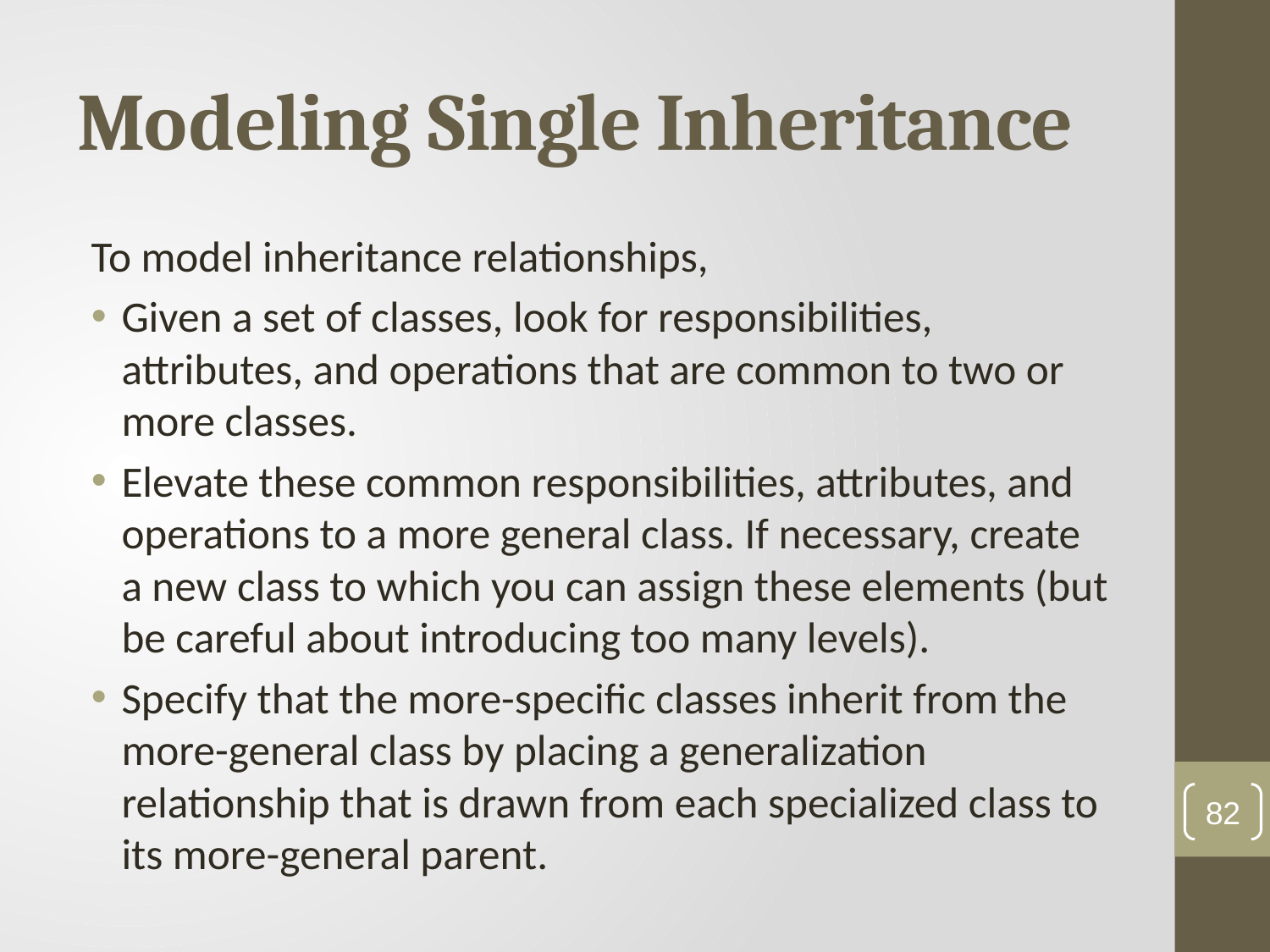

# Modeling Single Inheritance
To model inheritance relationships,
Given a set of classes, look for responsibilities, attributes, and operations that are common to two or more classes.
Elevate these common responsibilities, attributes, and operations to a more general class. If necessary, create a new class to which you can assign these elements (but be careful about introducing too many levels).
Specify that the more-specific classes inherit from the more-general class by placing a generalization relationship that is drawn from each specialized class to its more-general parent.

82